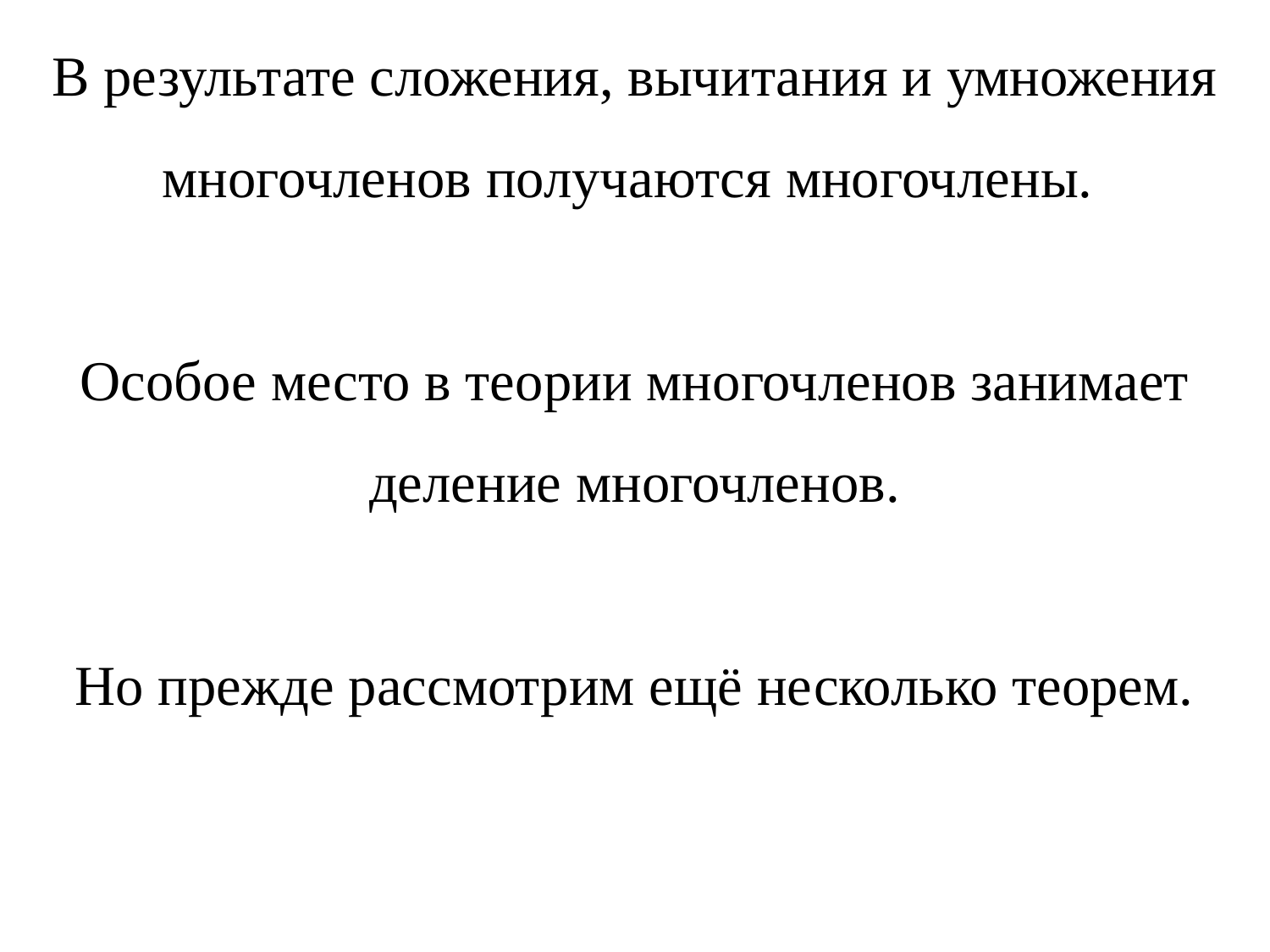

В результате сложения, вычитания и умножения многочленов получаются многочлены.

Особое место в теории многочленов занимает деление многочленов.

Но прежде рассмотрим ещё несколько теорем.